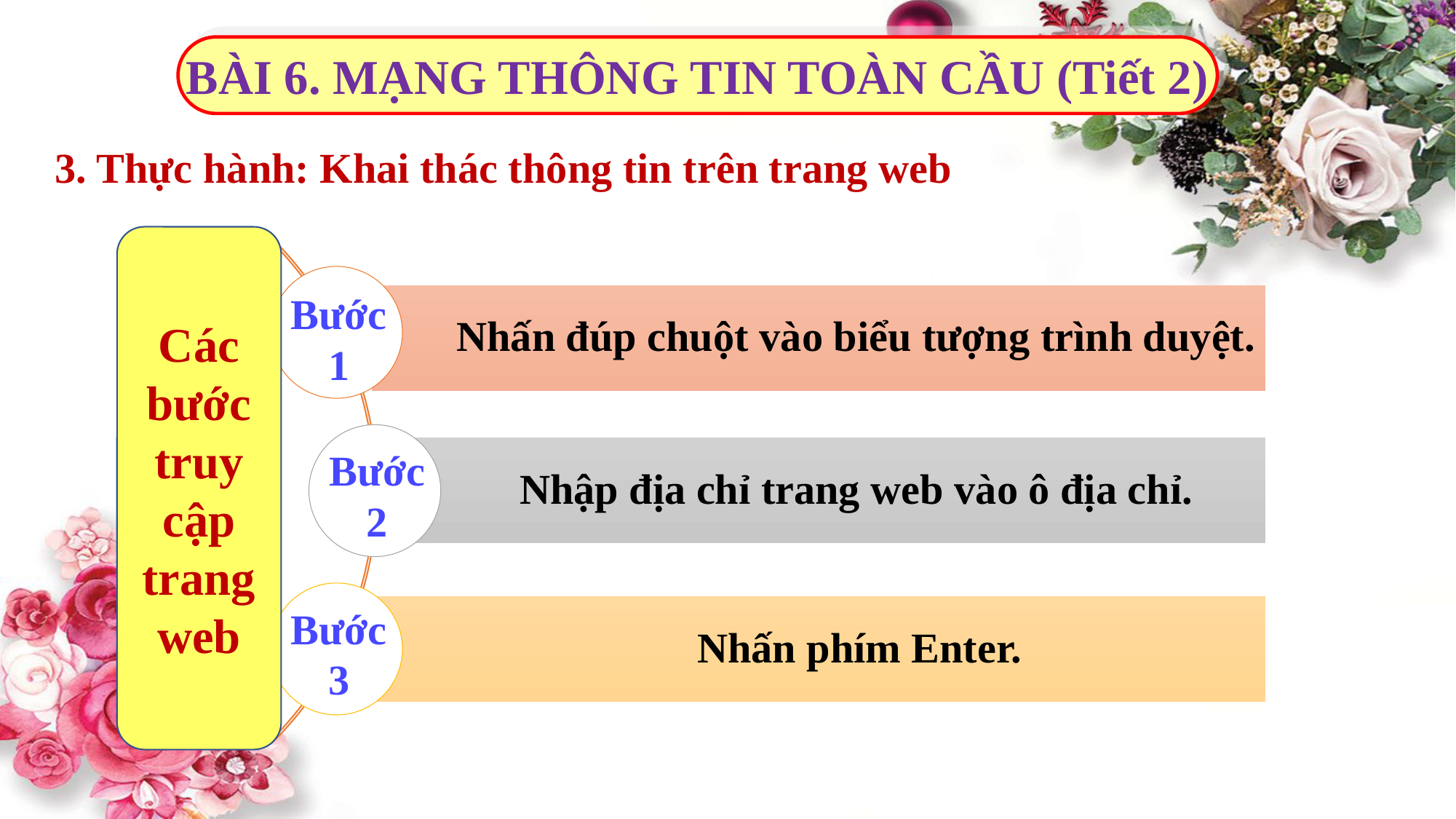

BÀI 6. MẠNG THÔNG TIN TOÀN CẦU (Tiết 2)

Nhấn đúp chuột vào biểu tượng trình duyệt.

 Nhập địa chỉ trang web vào ô địa chỉ.

     Nhấn phím Enter.
3. Thực hành: Khai thác thông tin trên trang web
Các bước truy cập trang web
Bước 1
Bước 2
Bước 3